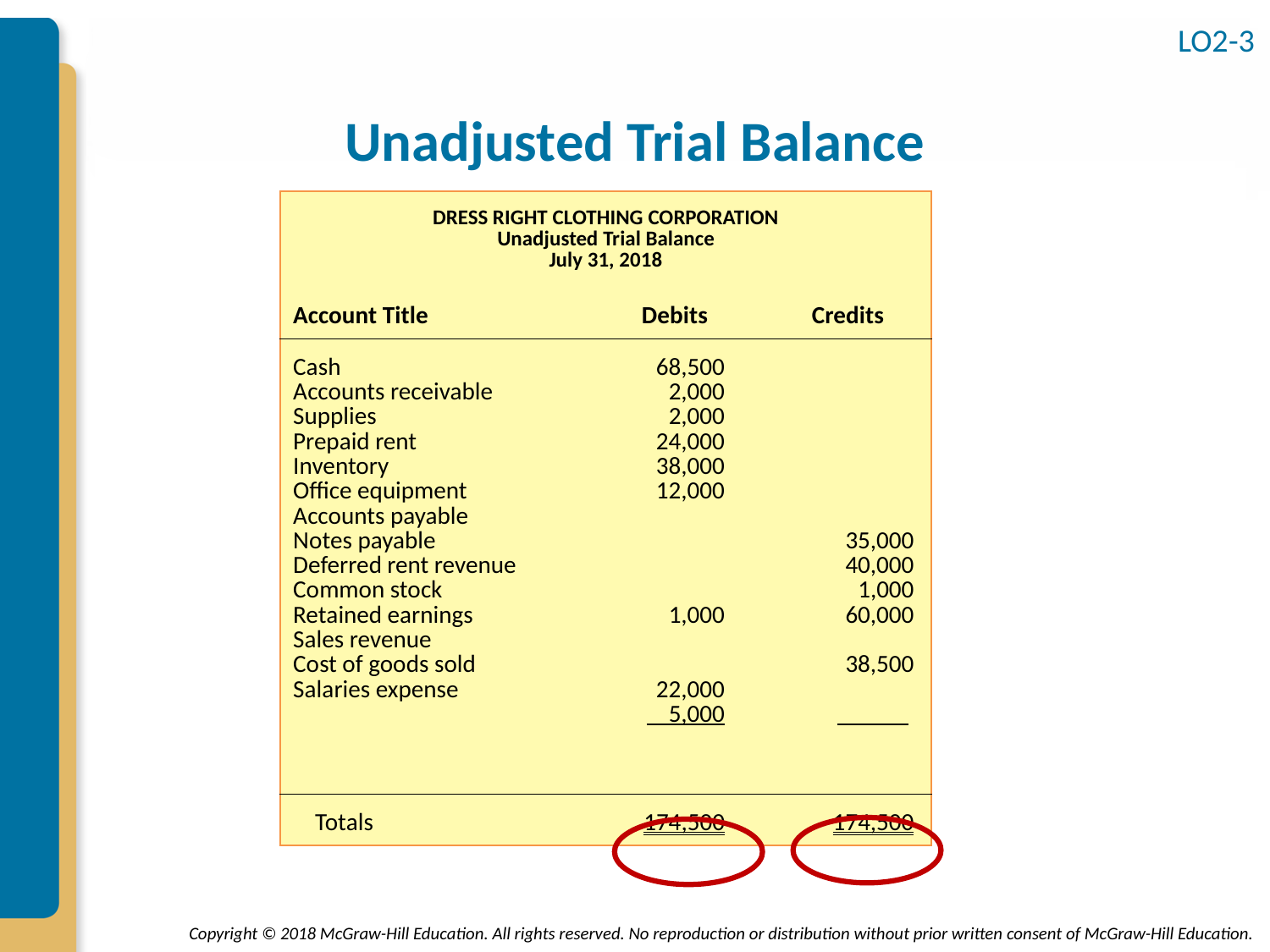

LO2-3
# Unadjusted Trial Balance
| DRESS RIGHT CLOTHING CORPORATION Unadjusted Trial Balance July 31, 2018 |  |  |
| --- | --- | --- |
| Account Title | Debits | Credits |
| Cash Accounts receivable Supplies Prepaid rent Inventory Office equipment Accounts payable Notes payable Deferred rent revenue Common stock Retained earnings Sales revenue Cost of goods sold Salaries expense | 68,500 2,000 2,000 24,000 38,000 12,000 1,000 22,000 5,000 | 35,000 40,000 1,000 60,000 38,500 |
| Totals | 174,500 | 174,500 |